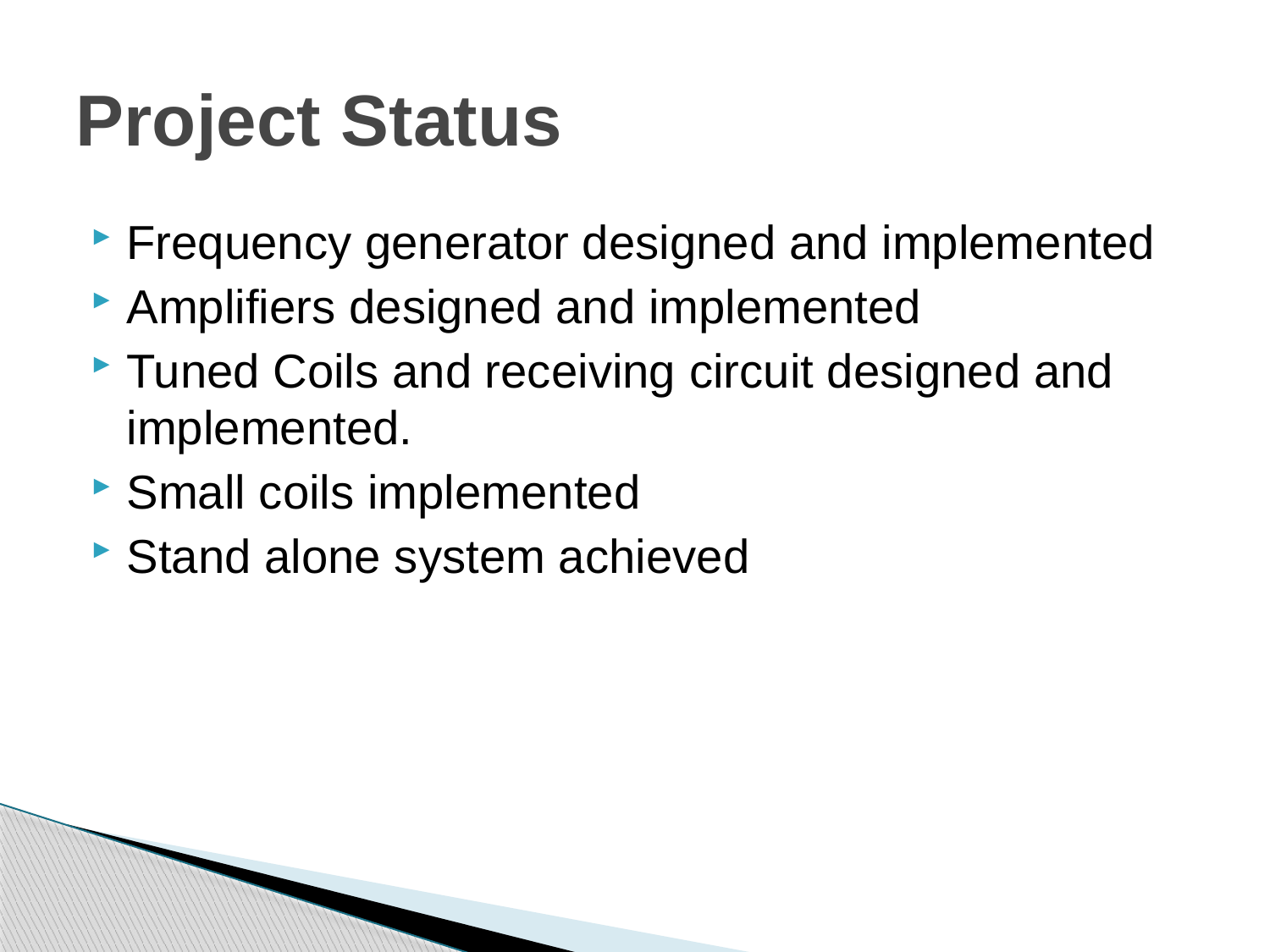

# Project Status
Frequency generator designed and implemented
Amplifiers designed and implemented
Tuned Coils and receiving circuit designed and implemented.
Small coils implemented
Stand alone system achieved